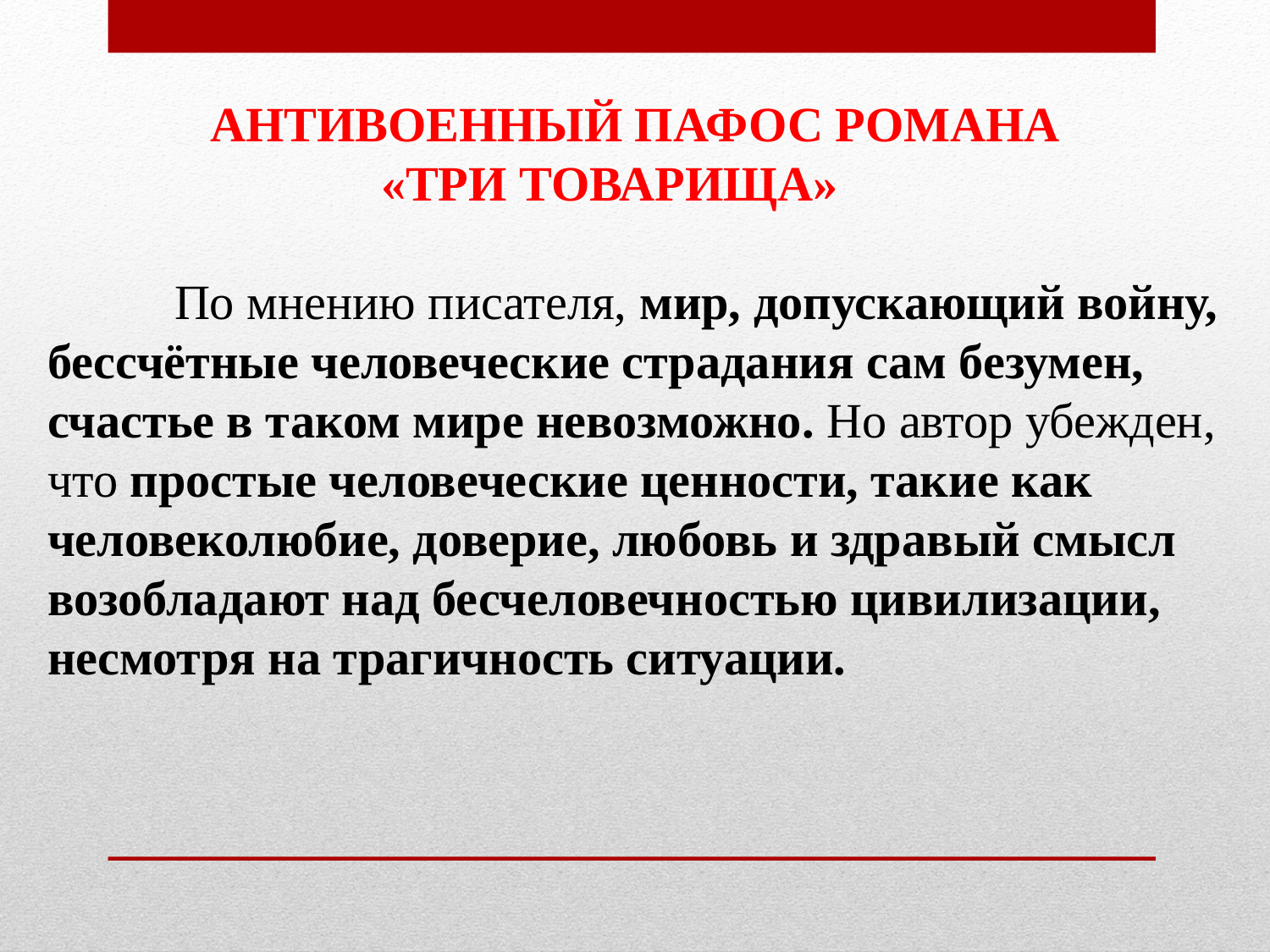

АНТИВОЕННЫЙ ПАФОС РОМАНА
«ТРИ ТОВАРИЩА»

	По мнению писателя, мир, допускающий войну, бессчётные человеческие страдания сам безумен, счастье в таком мире невозможно. Но автор убежден, что простые человеческие ценности, такие как человеколюбие, доверие, любовь и здравый смысл возобладают над бесчеловечностью цивилизации, несмотря на трагичность ситуации.